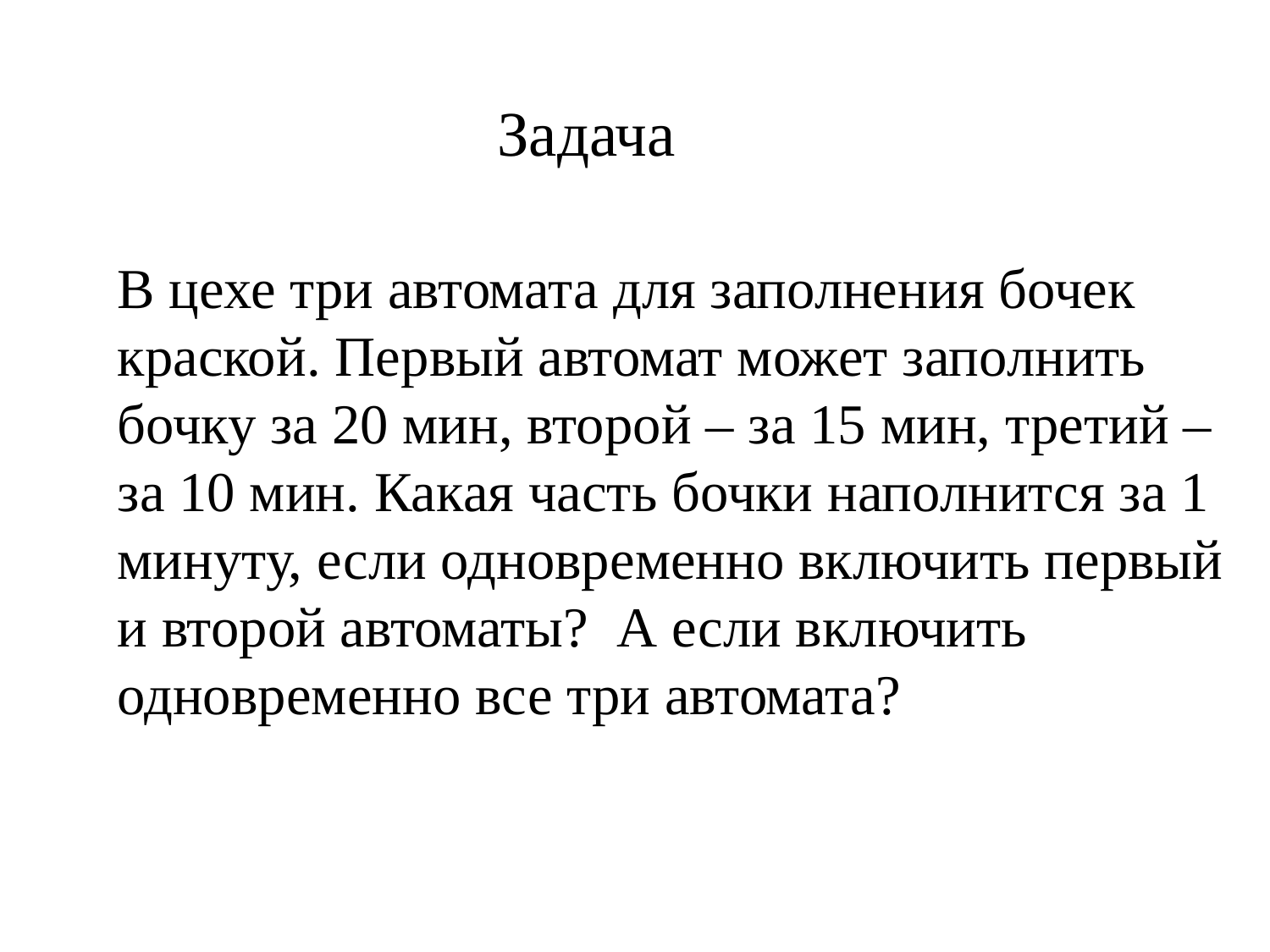

Задача
В цехе три автомата для заполнения бочек краской. Первый автомат может заполнить бочку за 20 мин, второй – за 15 мин, третий – за 10 мин. Какая часть бочки наполнится за 1 минуту, если одновременно включить первый и второй автоматы?  А если включить одновременно все три автомата?